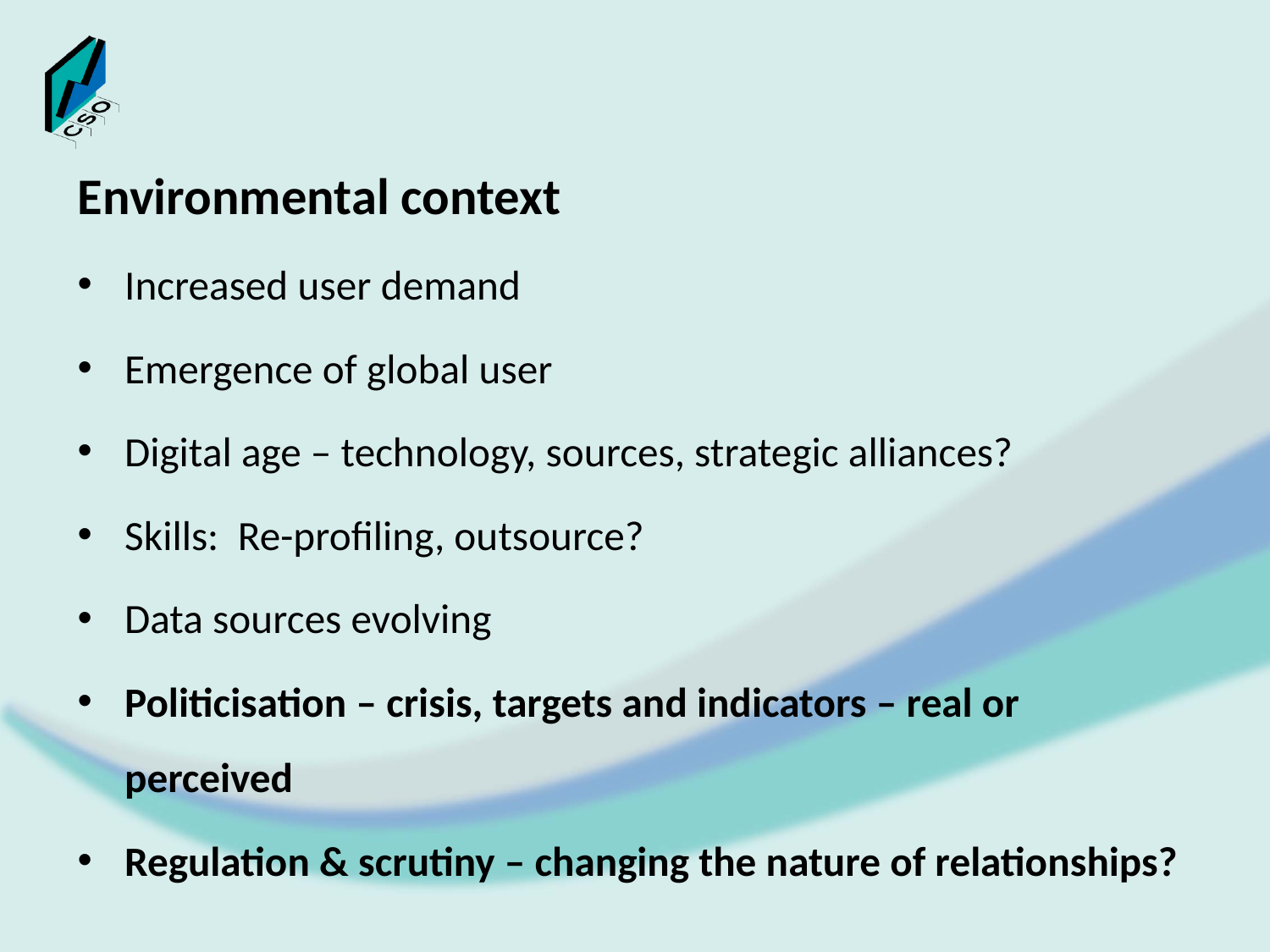

#
Environmental context
Increased user demand
Emergence of global user
Digital age – technology, sources, strategic alliances?
Skills:  Re-profiling, outsource?
Data sources evolving
Politicisation – crisis, targets and indicators – real or perceived
Regulation & scrutiny – changing the nature of relationships?